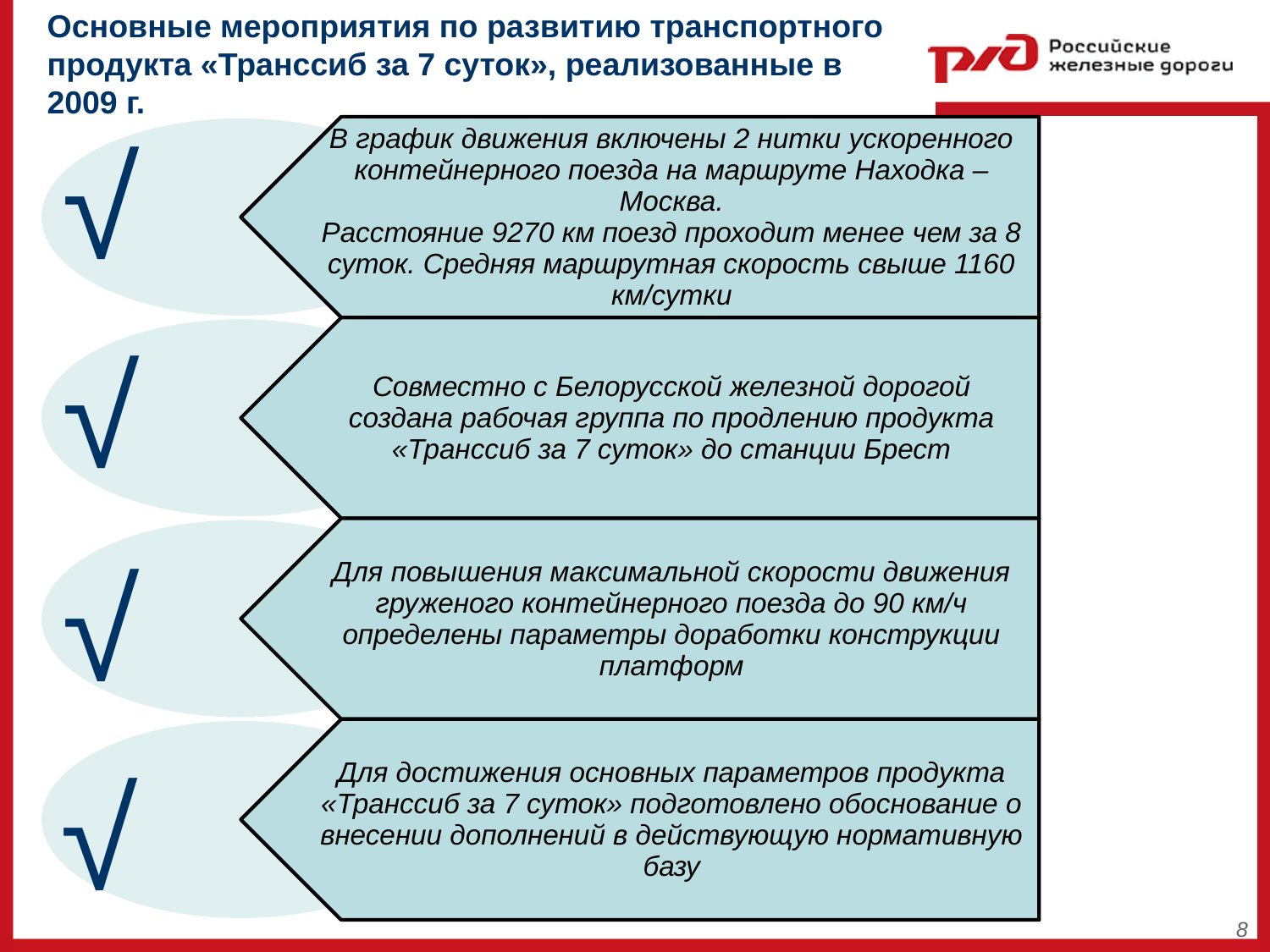

Основные мероприятия по развитию транспортного продукта «Транссиб за 7 суток», реализованные в 2009 г.
√
В график движения включены 2 нитки ускоренного контейнерного поезда на маршруте Находка – Москва.
Расстояние 9270 км поезд проходит менее чем за 8 суток. Средняя маршрутная скорость свыше 1160 км/сутки
Совместно с Белорусской железной дорогой создана рабочая группа по продлению продукта «Транссиб за 7 суток» до станции Брест
Для повышения максимальной скорости движения груженого контейнерного поезда до 90 км/ч определены параметры доработки конструкции платформ
Для достижения основных параметров продукта «Транссиб за 7 суток» подготовлено обоснование о внесении дополнений в действующую нормативную базу
√
√
√
8